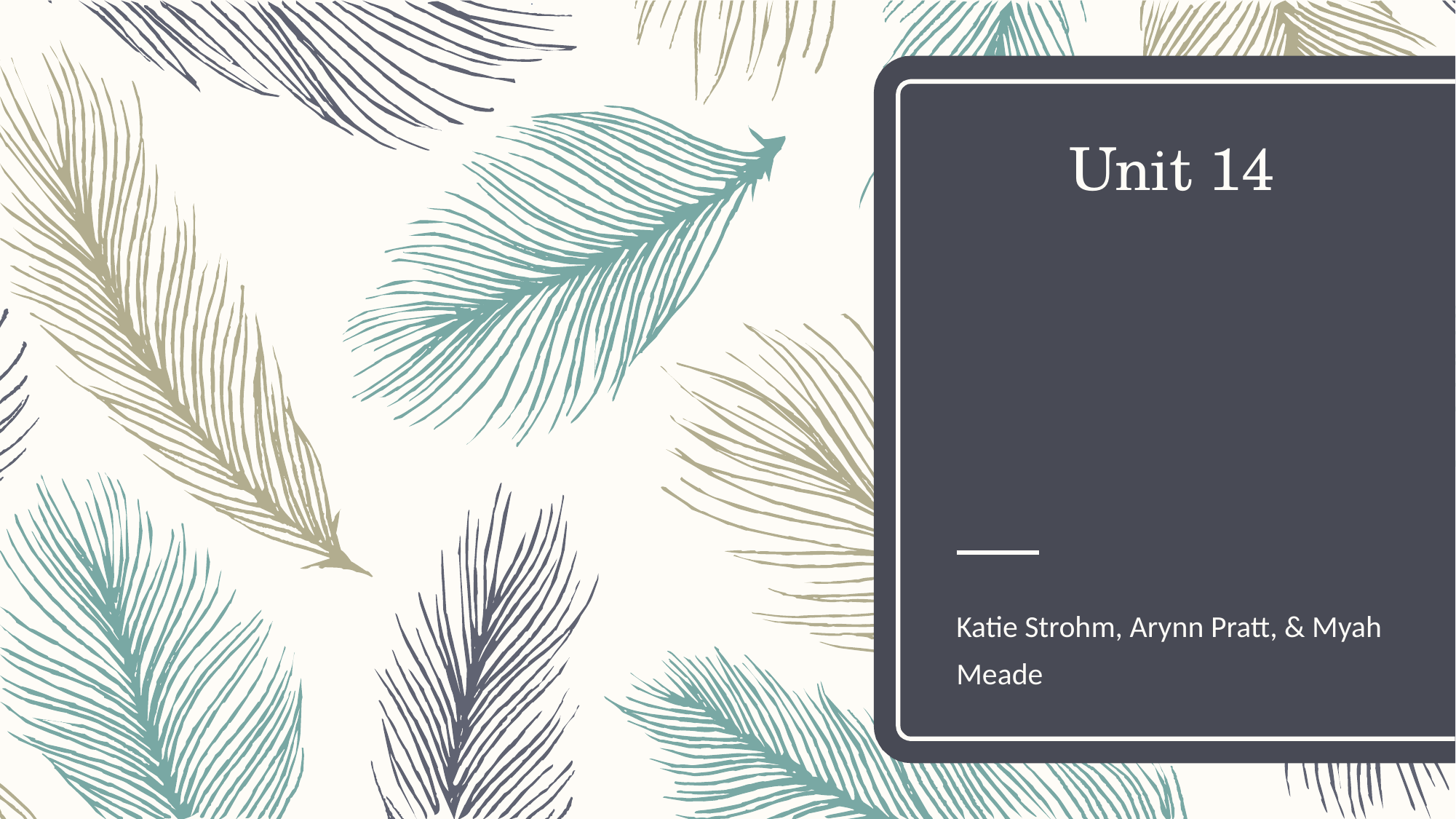

# Unit 14
Katie Strohm, Arynn Pratt, & Myah Meade